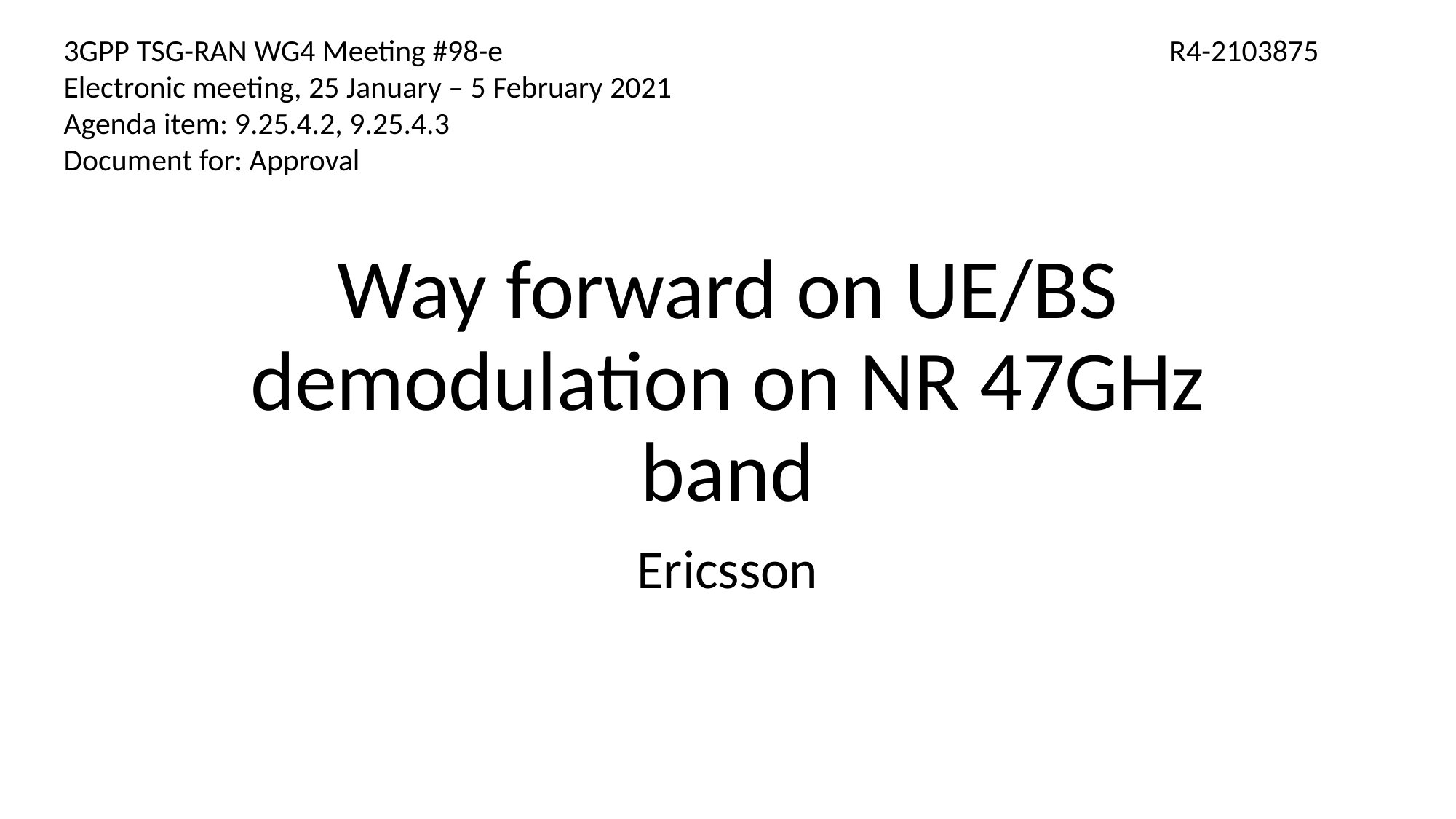

R4-2103875
3GPP TSG-RAN WG4 Meeting #98-e
Electronic meeting, 25 January – 5 February 2021
Agenda item: 9.25.4.2, 9.25.4.3
Document for: Approval
# Way forward on UE/BS demodulation on NR 47GHz band
Ericsson